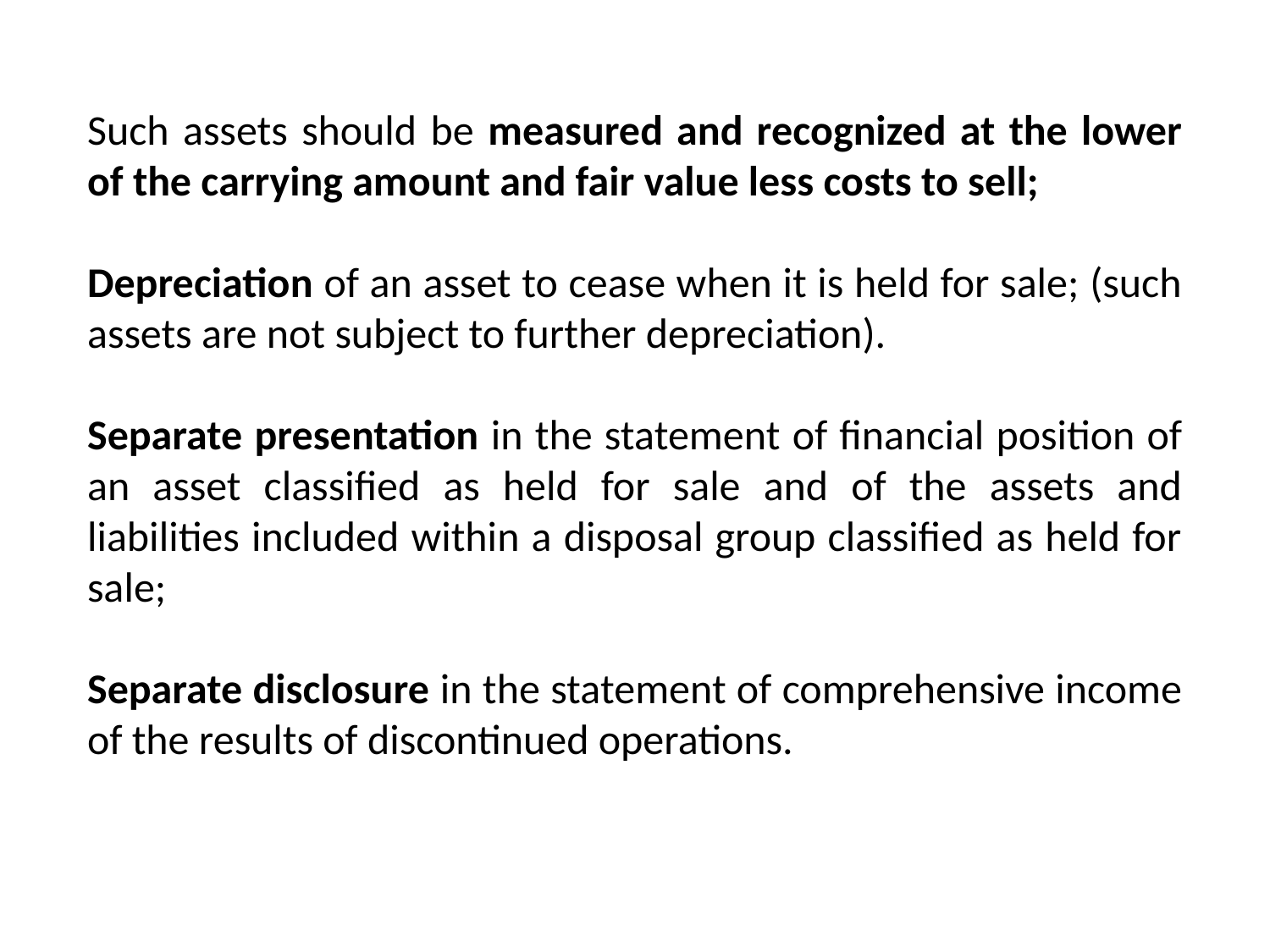

Such assets should be measured and recognized at the lower of the carrying amount and fair value less costs to sell;

Depreciation of an asset to cease when it is held for sale; (such assets are not subject to further depreciation).

Separate presentation in the statement of financial position of an asset classified as held for sale and of the assets and liabilities included within a disposal group classified as held for sale;

Separate disclosure in the statement of comprehensive income of the results of discontinued operations.